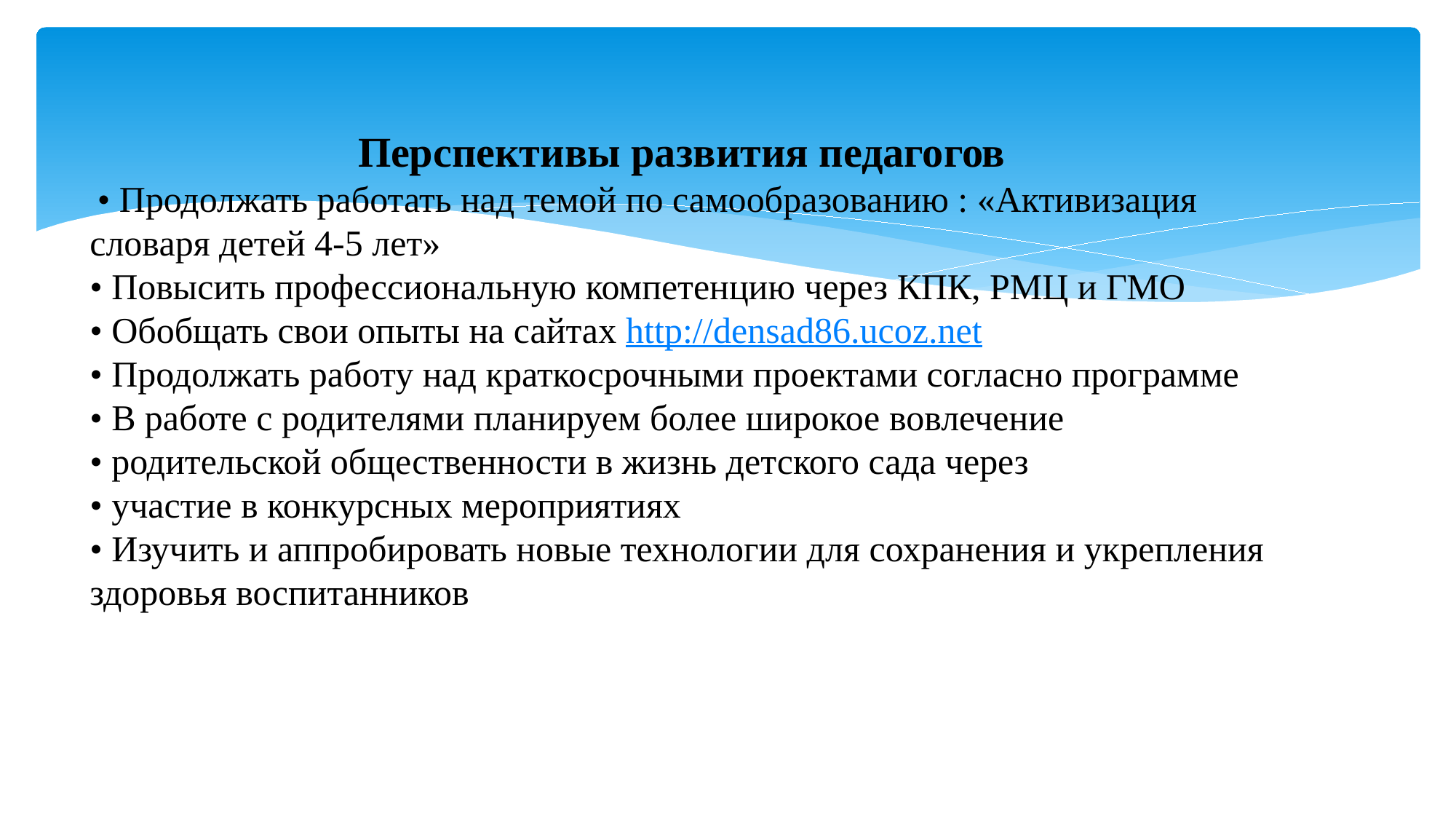

Перспективы развития педагогов
 • Продолжать работать над темой по самообразованию : «Активизация словаря детей 4-5 лет»
• Повысить профессиональную компетенцию через КПК, РМЦ и ГМО
• Обобщать свои опыты на сайтах http://densad86.ucoz.net
• Продолжать работу над краткосрочными проектами согласно программе
• В работе с родителями планируем более широкое вовлечение
• родительской общественности в жизнь детского сада через
• участие в конкурсных мероприятиях
• Изучить и аппробировать новые технологии для сохранения и укрепления здоровья воспитанников